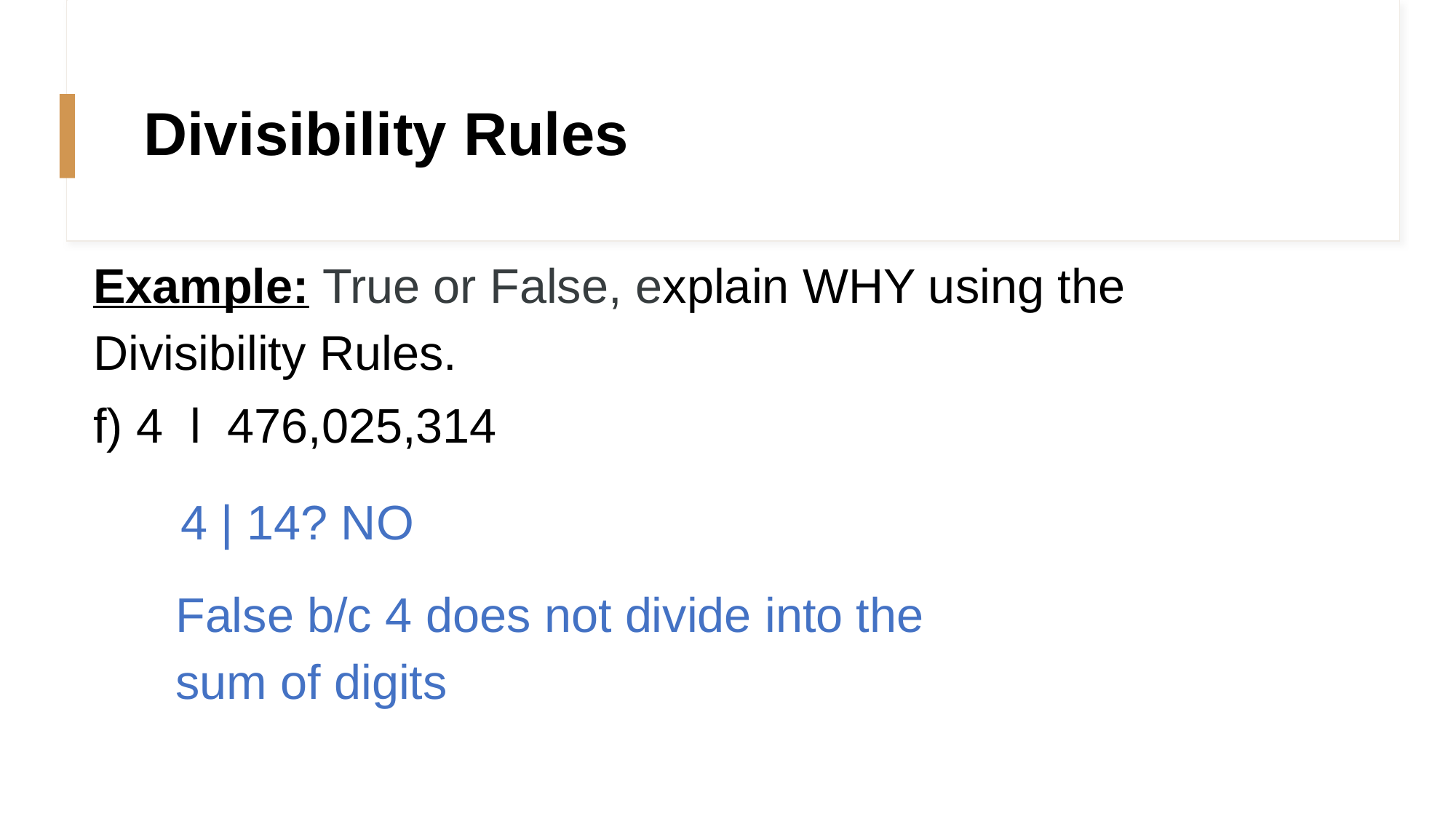

# Divisibility Rules
Example: True or False, explain WHY using the Divisibility Rules.
f) 4  l  476,025,314

4 | 14? NO
False b/c 4 does not divide into the sum of digits